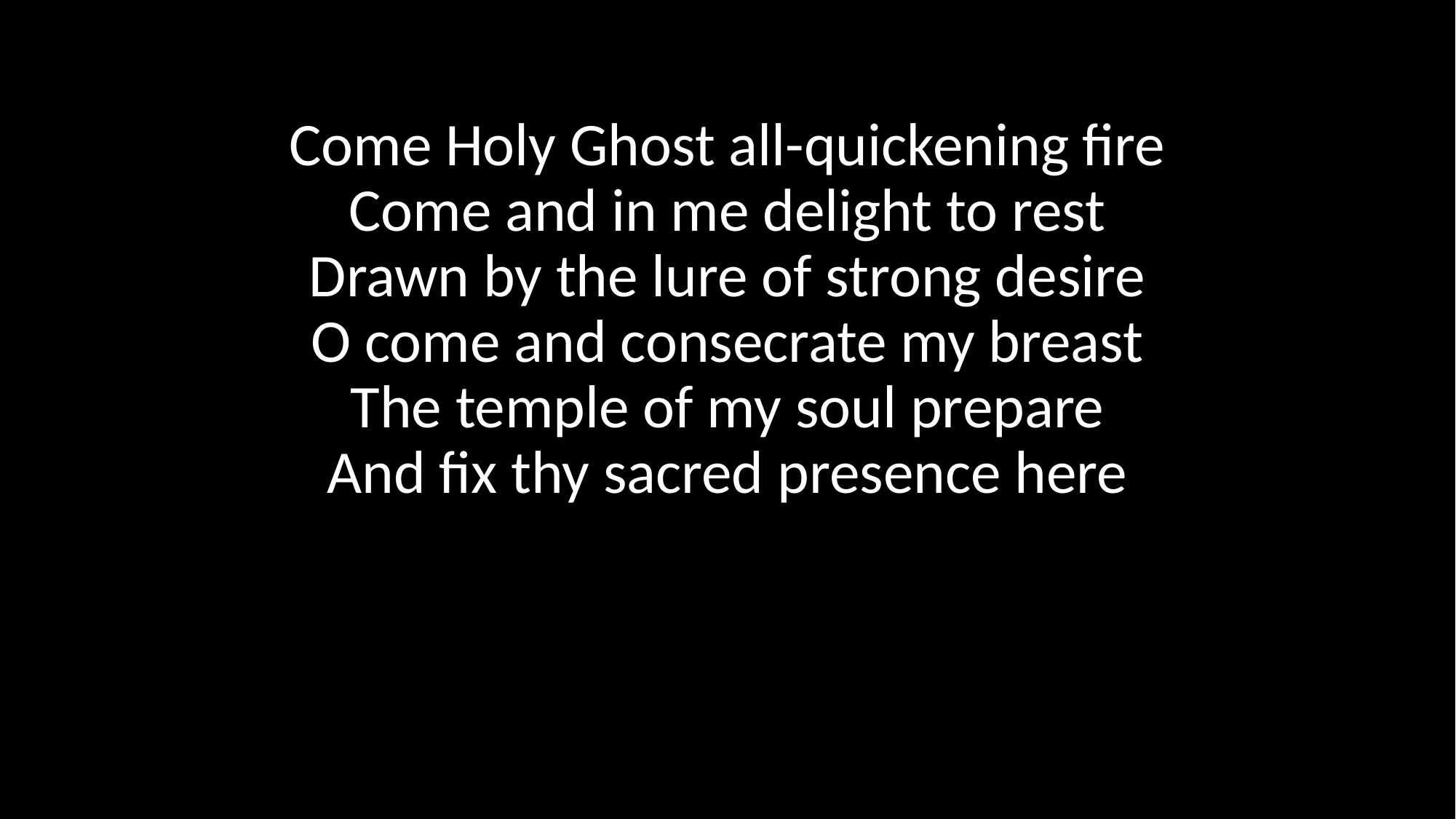

Come Holy Ghost all-quickening fire
Come and in me delight to rest
Drawn by the lure of strong desire
O come and consecrate my breast
The temple of my soul prepare
And fix thy sacred presence here